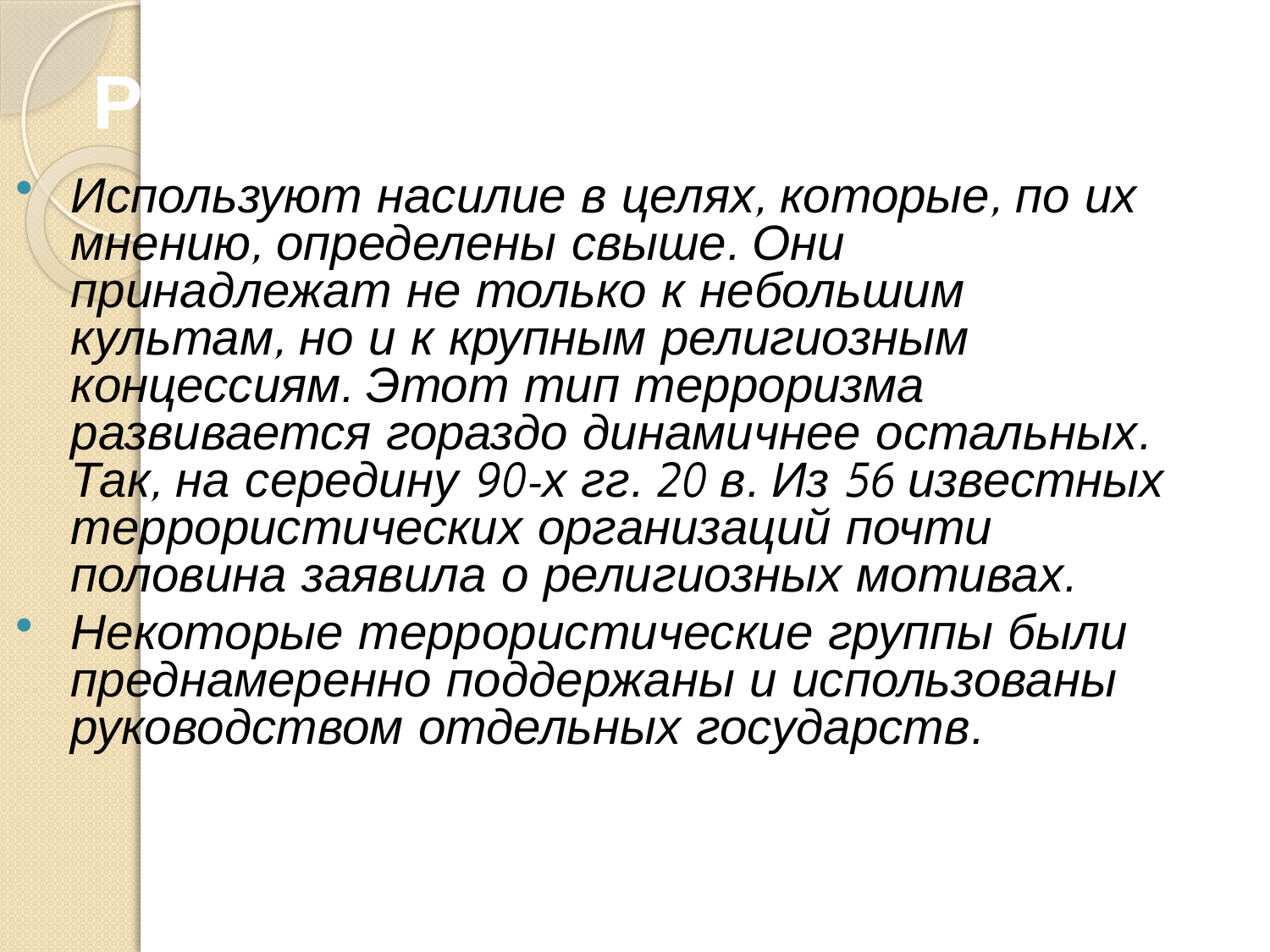

# Религиозные террористы
Используют насилие в целях, которые, по их мнению, определены свыше. Они принадлежат не только к небольшим культам, но и к крупным религиозным концессиям. Этот тип терроризма развивается гораздо динамичнее остальных. Так, на середину 90-х гг. 20 в. Из 56 известных террористических организаций почти половина заявила о религиозных мотивах.
Некоторые террористические группы были преднамеренно поддержаны и использованы руководством отдельных государств.